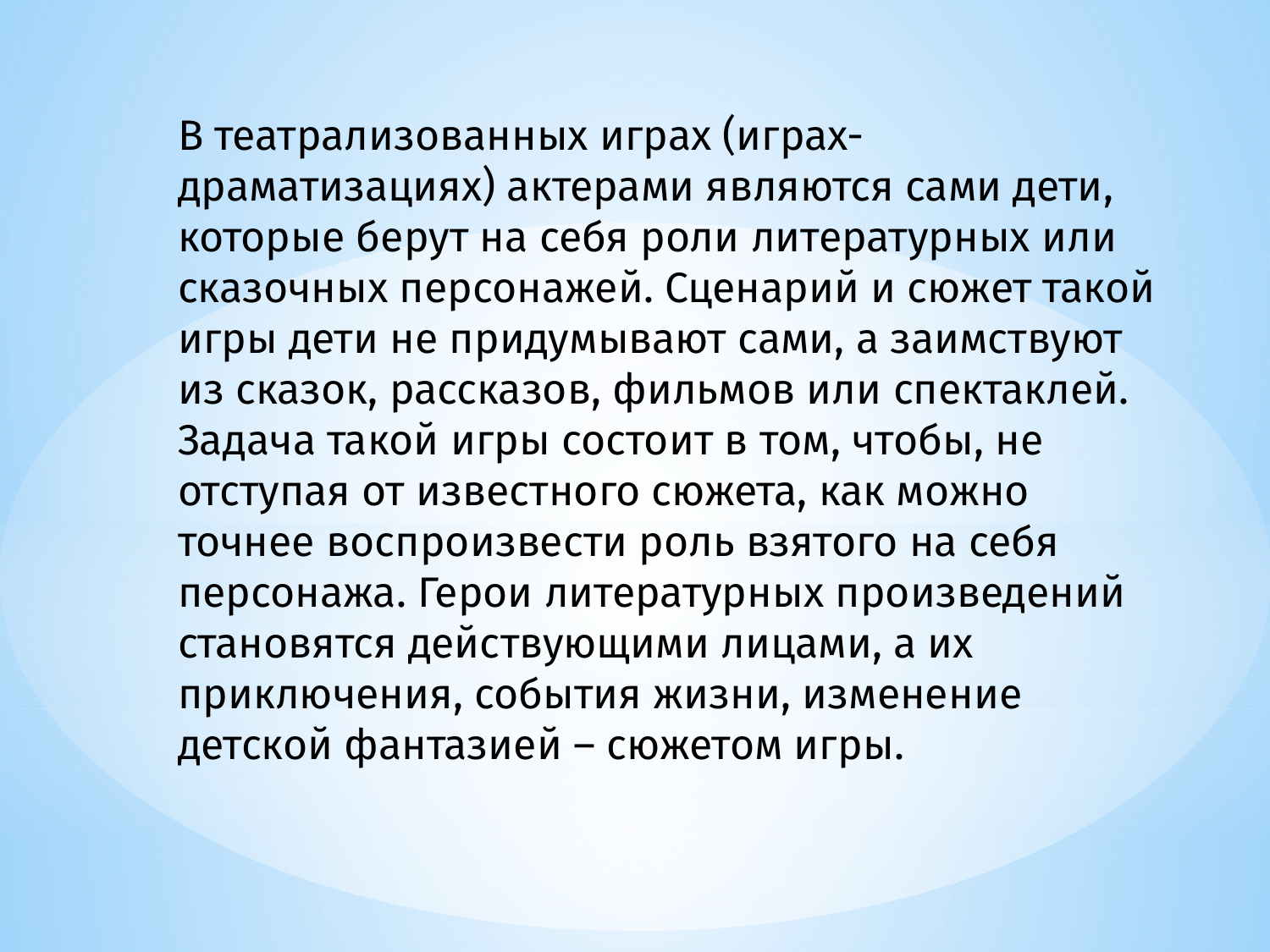

В театрализованных играх (играх-драматизациях) актерами являются сами дети, которые берут на себя роли литературных или сказочных персонажей. Сценарий и сюжет такой игры дети не придумывают сами, а заимствуют из сказок, рассказов, фильмов или спектаклей. Задача такой игры состоит в том, чтобы, не отступая от известного сюжета, как можно точнее воспроизвести роль взятого на себя персонажа. Герои литературных произведений становятся действующими лицами, а их приключения, события жизни, изменение детской фантазией – сюжетом игры.